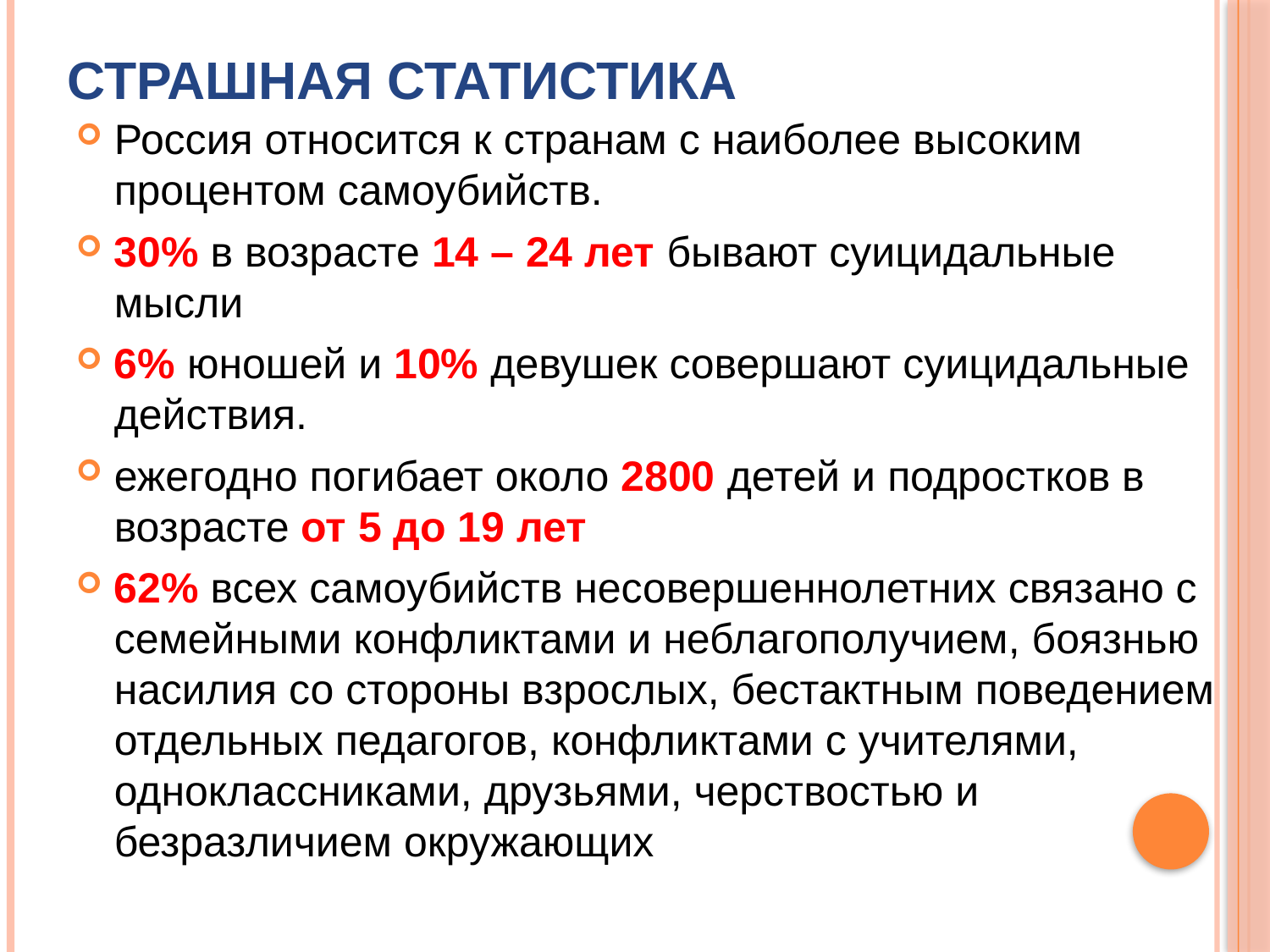

# Страшная статистика
Россия относится к странам с наиболее высоким процентом самоубийств.
30% в возрасте 14 – 24 лет бывают суицидальные мысли
6% юношей и 10% девушек совершают суицидальные действия.
ежегодно погибает около 2800 детей и подростков в возрасте от 5 до 19 лет
62% всех самоубийств несовершеннолетних связано с семейными конфликтами и неблагополучием, боязнью насилия со стороны взрослых, бестактным поведением отдельных педагогов, конфликтами с учителями, одноклассниками, друзьями, черствостью и безразличием окружающих